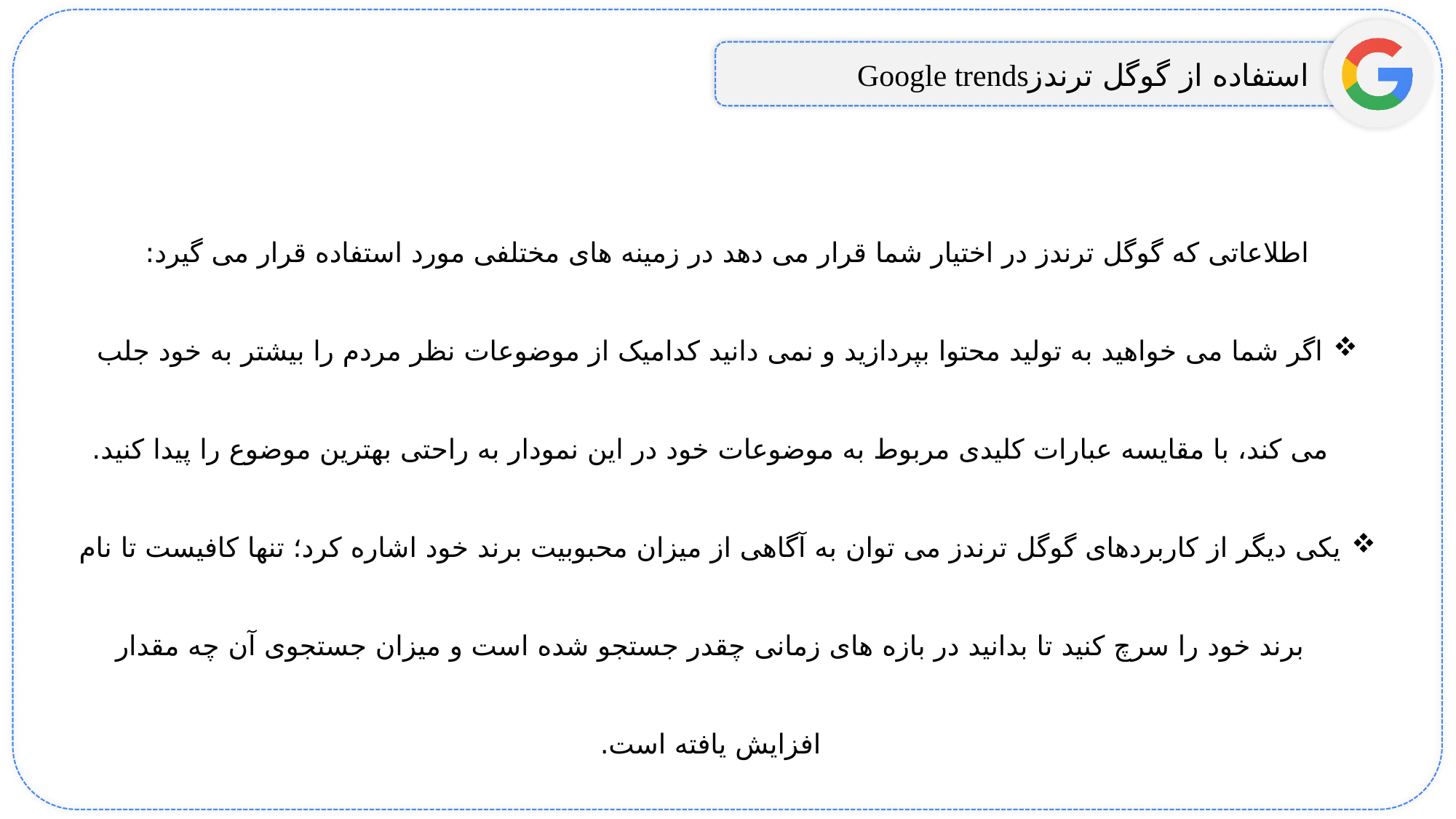

استفاده از گوگل ترندزGoogle trends
اطلاعاتی که گوگل ترندز در اختیار شما قرار می دهد در زمینه های مختلفی مورد استفاده قرار می گیرد:
اگر شما می خواهید به تولید محتوا بپردازید و نمی دانید کدامیک از موضوعات نظر مردم را بیشتر به خود جلب می کند، با مقایسه عبارات کلیدی مربوط به موضوعات خود در این نمودار به راحتی بهترین موضوع را پیدا کنید.
یکی دیگر از کاربردهای گوگل ترندز می توان به آگاهی از میزان محبوبیت برند خود اشاره کرد؛ تنها کافیست تا نام برند خود را سرچ کنید تا بدانید در بازه های زمانی چقدر جستجو شده است و میزان جستجوی آن چه مقدار افزایش یافته است.